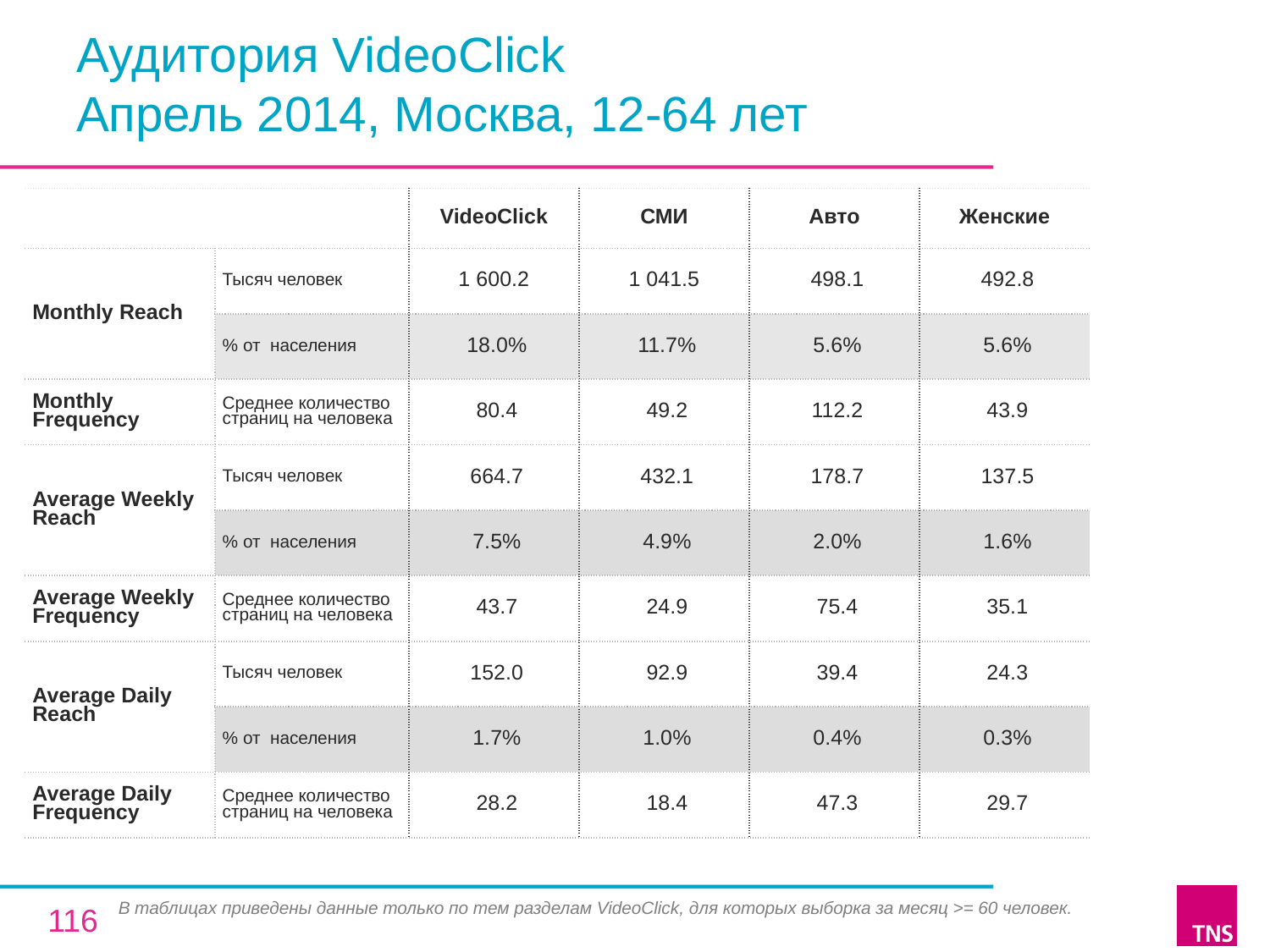

# Аудитория VideoClick Апрель 2014, Москва, 12-64 лет
|  |  | VideoClick | СМИ | Авто | Женские |
| --- | --- | --- | --- | --- | --- |
| Monthly Reach | Тысяч человек | 1 600.2 | 1 041.5 | 498.1 | 492.8 |
|  | % от населения | 18.0% | 11.7% | 5.6% | 5.6% |
| Monthly Frequency | Среднее количество страниц на человека | 80.4 | 49.2 | 112.2 | 43.9 |
| Average Weekly Reach | Тысяч человек | 664.7 | 432.1 | 178.7 | 137.5 |
|  | % от населения | 7.5% | 4.9% | 2.0% | 1.6% |
| Average Weekly Frequency | Среднее количество страниц на человека | 43.7 | 24.9 | 75.4 | 35.1 |
| Average Daily Reach | Тысяч человек | 152.0 | 92.9 | 39.4 | 24.3 |
|  | % от населения | 1.7% | 1.0% | 0.4% | 0.3% |
| Average Daily Frequency | Среднее количество страниц на человека | 28.2 | 18.4 | 47.3 | 29.7 |
В таблицах приведены данные только по тем разделам VideoClick, для которых выборка за месяц >= 60 человек.
116